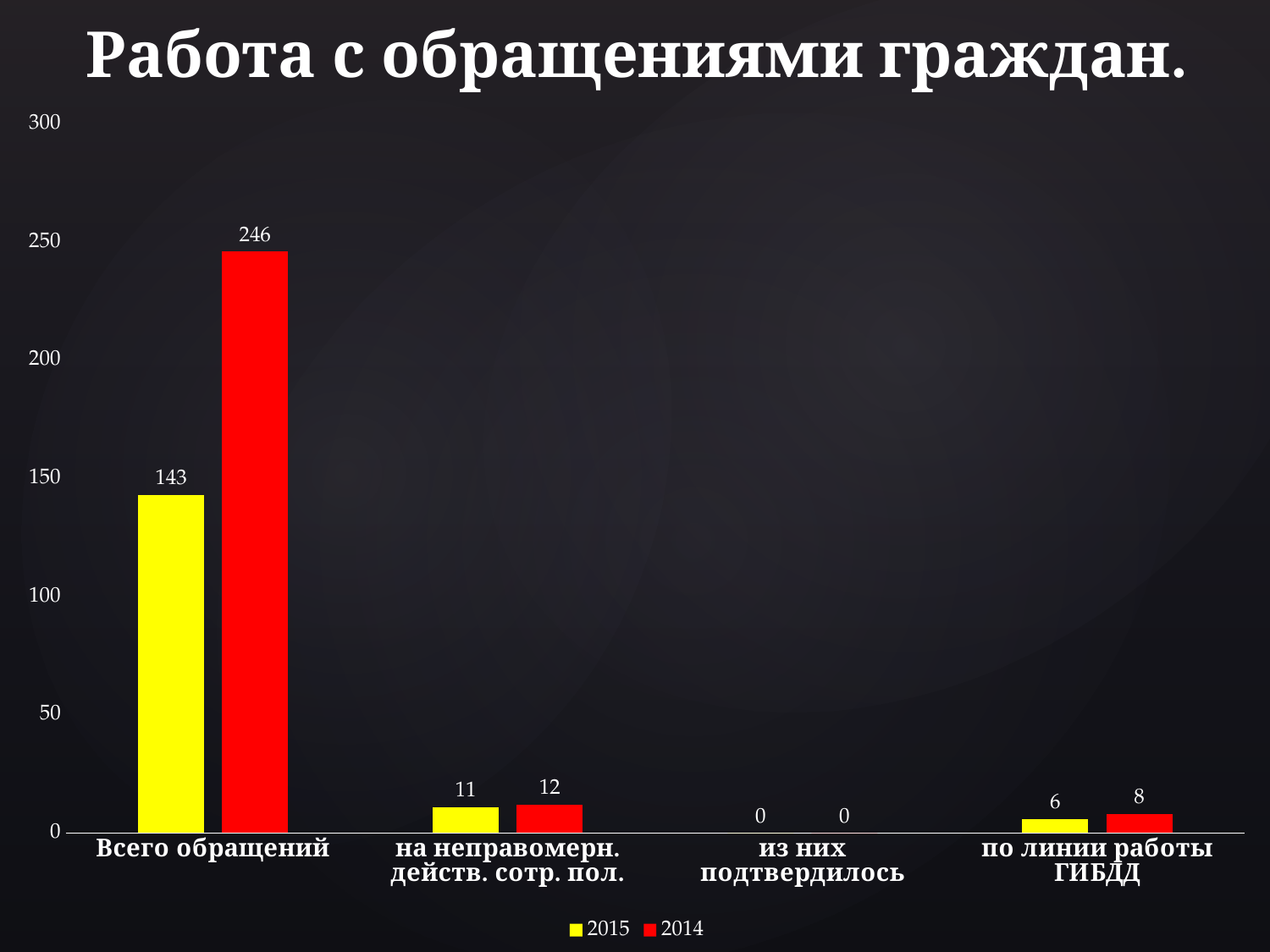

# Работа с обращениями граждан.

### Chart

| Category | 2015 | 2014 |
|---|---|---|
| Всего обращений | 143.0 | 246.0 |
| на неправомерн. действ. сотр. пол. | 11.0 | 12.0 |
| из них подтвердилось | 0.0 | 0.0 |
| по линии работы ГИБДД | 6.0 | 8.0 |